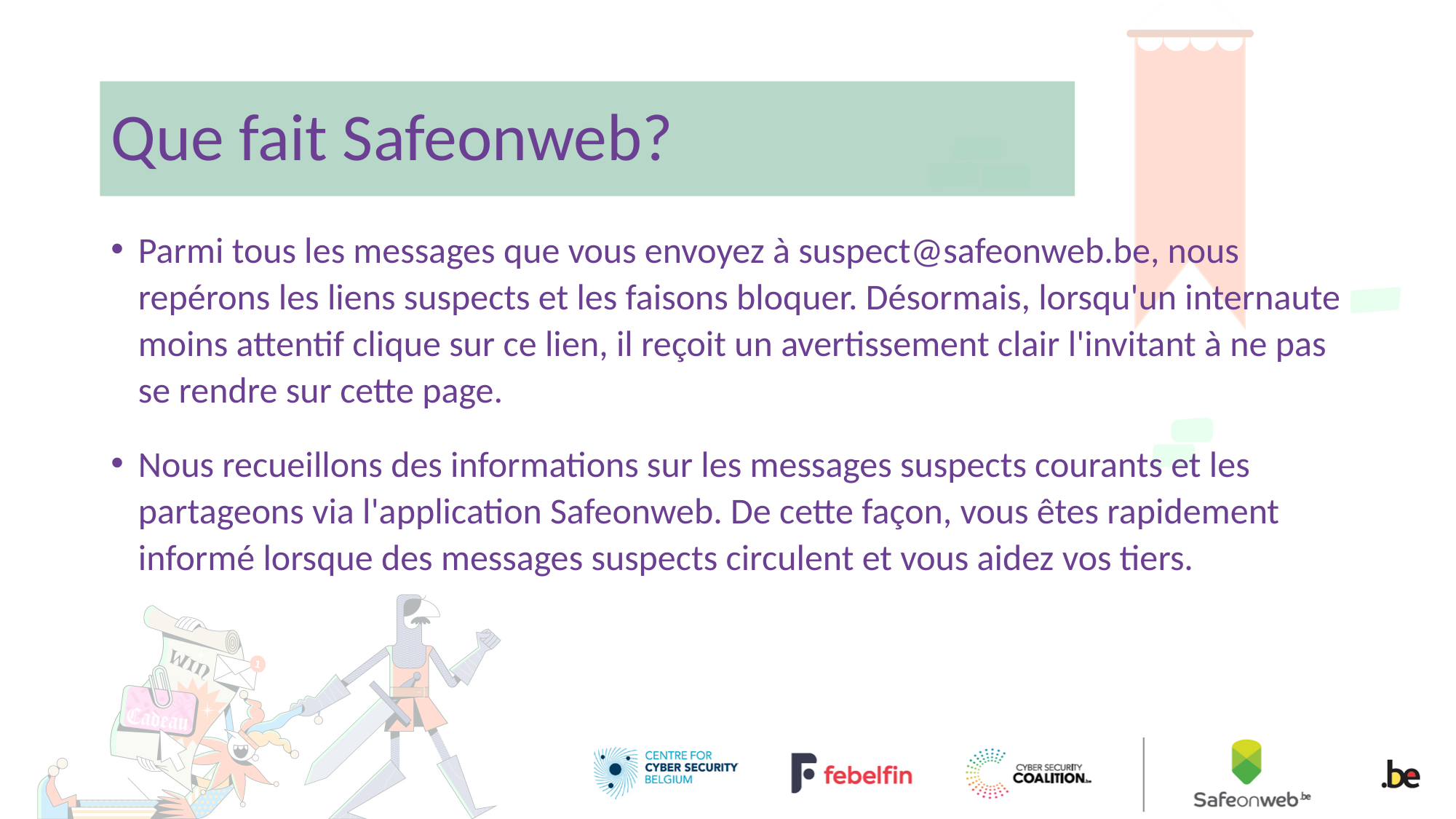

# Que fait Safeonweb?
Parmi tous les messages que vous envoyez à suspect@safeonweb.be, nous repérons les liens suspects et les faisons bloquer. Désormais, lorsqu'un internaute moins attentif clique sur ce lien, il reçoit un avertissement clair l'invitant à ne pas se rendre sur cette page.
Nous recueillons des informations sur les messages suspects courants et les partageons via l'application Safeonweb. De cette façon, vous êtes rapidement informé lorsque des messages suspects circulent et vous aidez vos tiers.